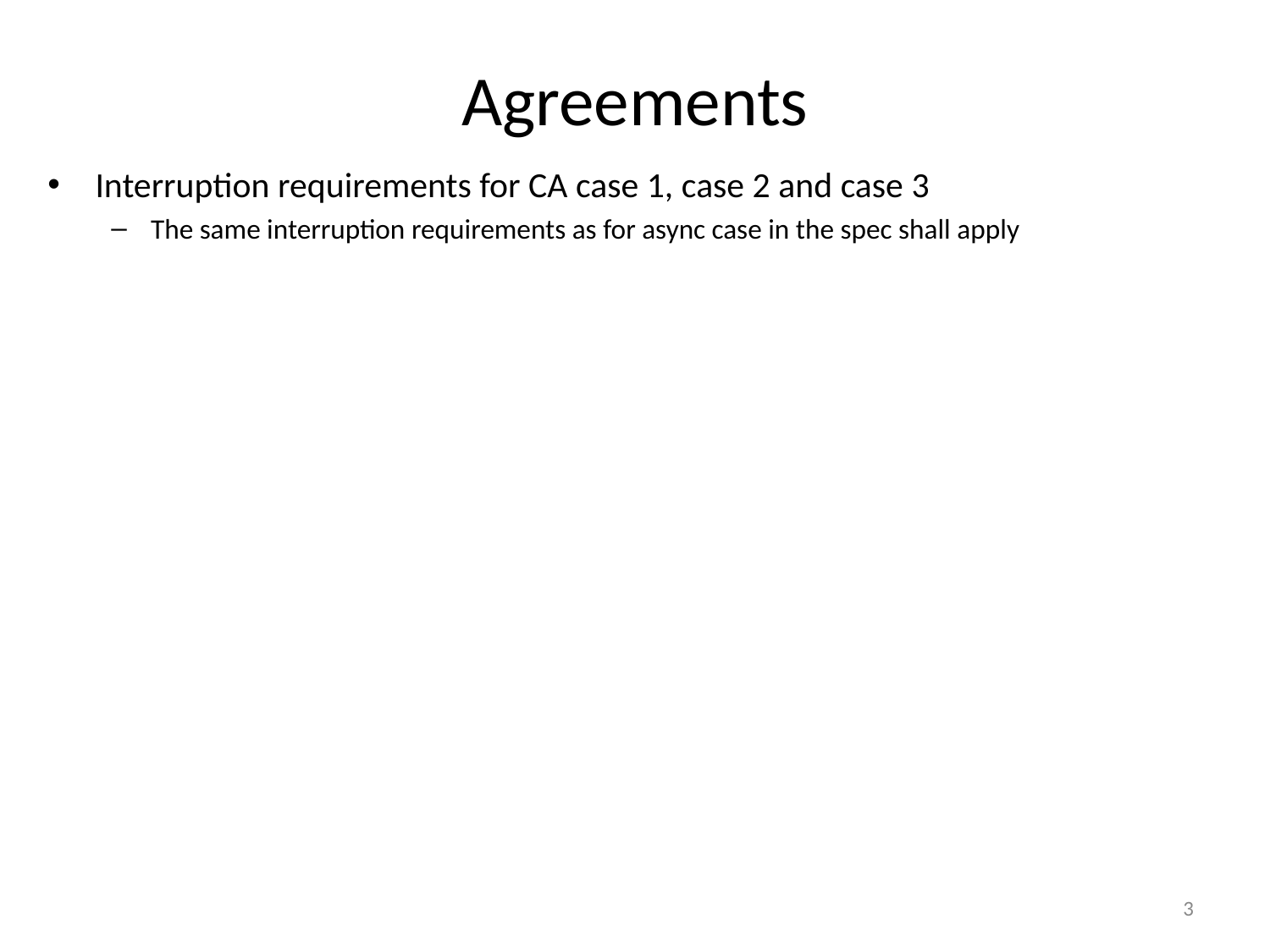

# Agreements
Interruption requirements for CA case 1, case 2 and case 3
The same interruption requirements as for async case in the spec shall apply

3